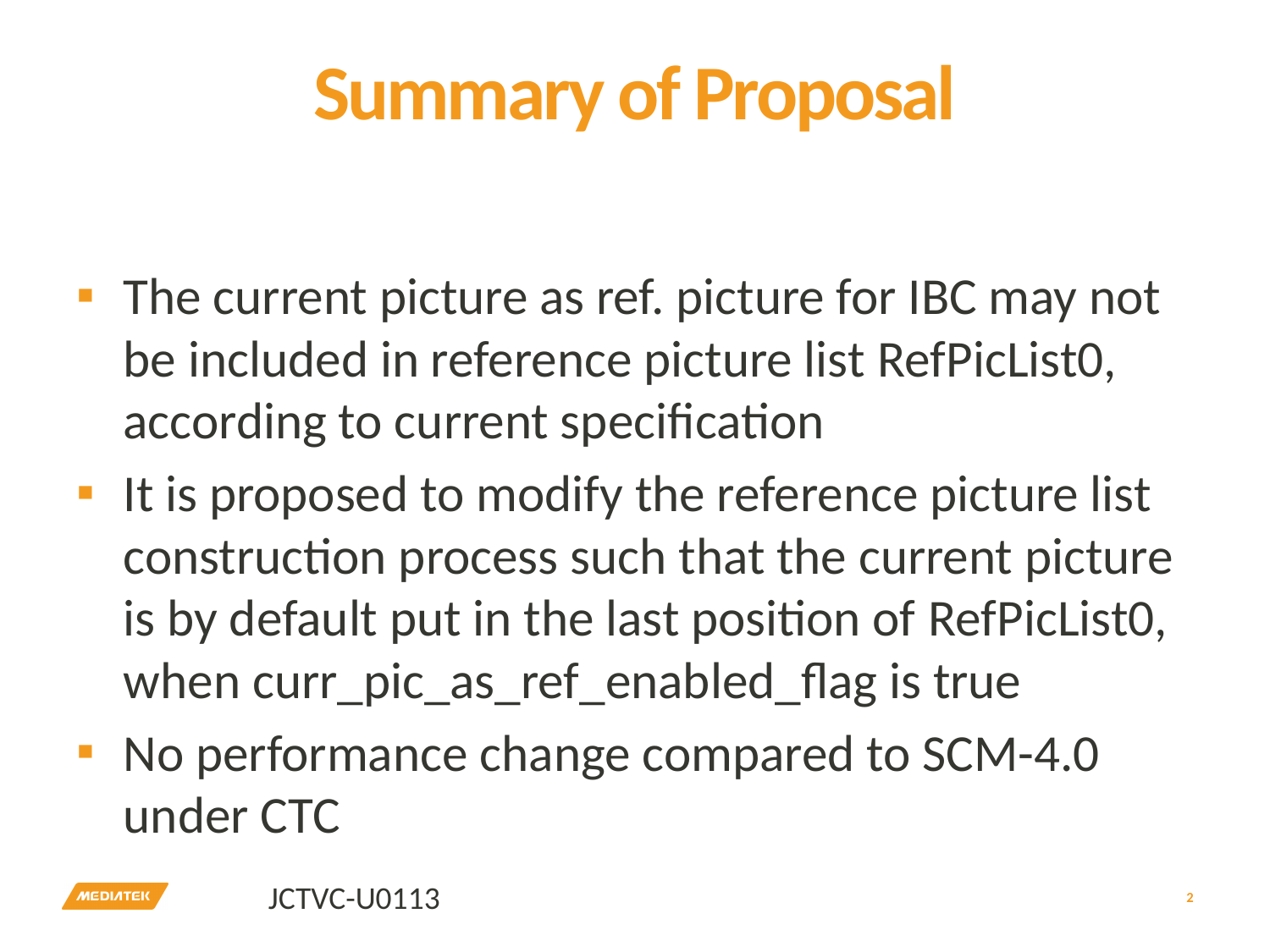

# Summary of Proposal
The current picture as ref. picture for IBC may not be included in reference picture list RefPicList0, according to current specification
It is proposed to modify the reference picture list construction process such that the current picture is by default put in the last position of RefPicList0, when curr_pic_as_ref_enabled_flag is true
No performance change compared to SCM-4.0 under CTC
2